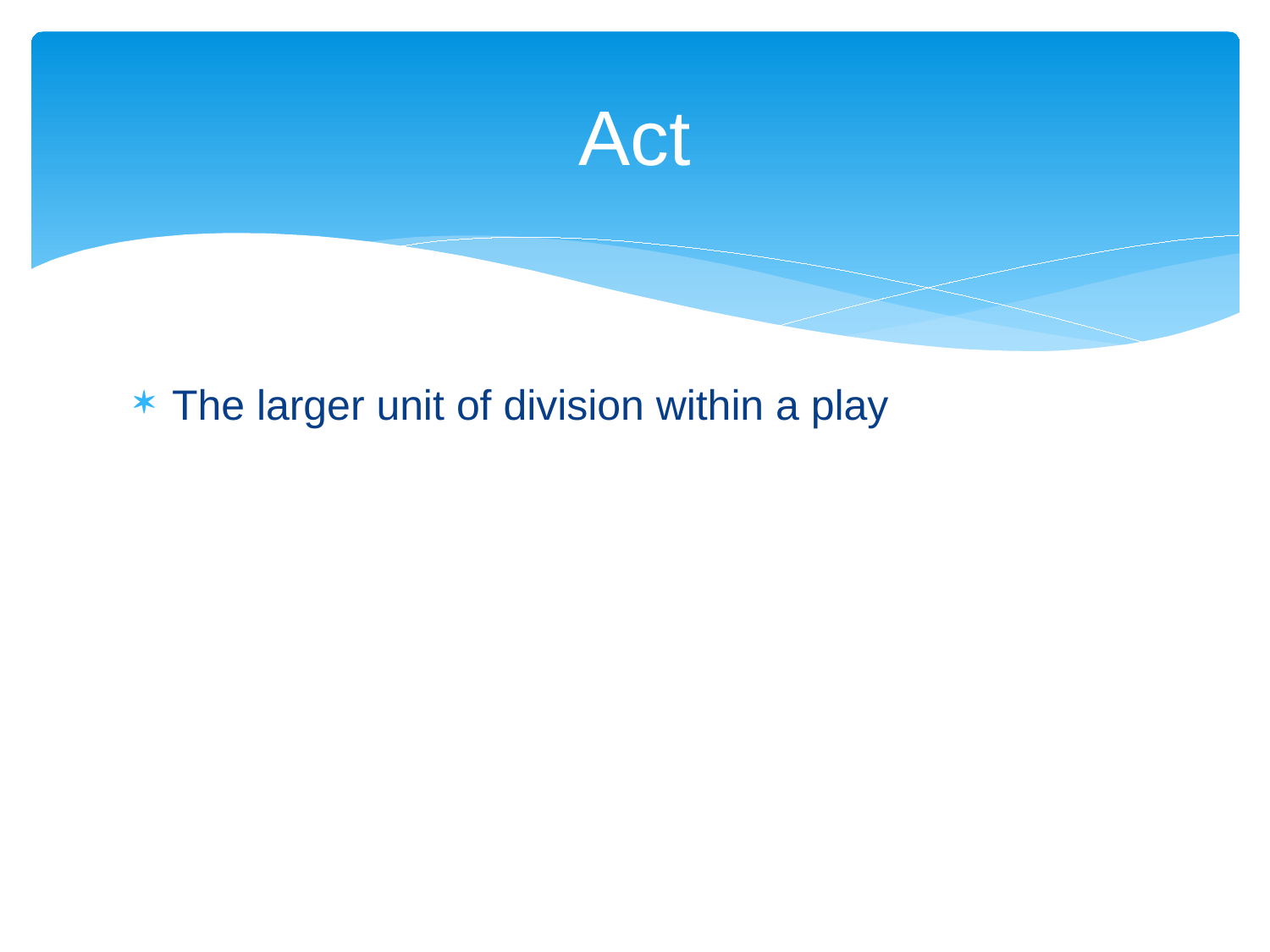

# Act
The larger unit of division within a play